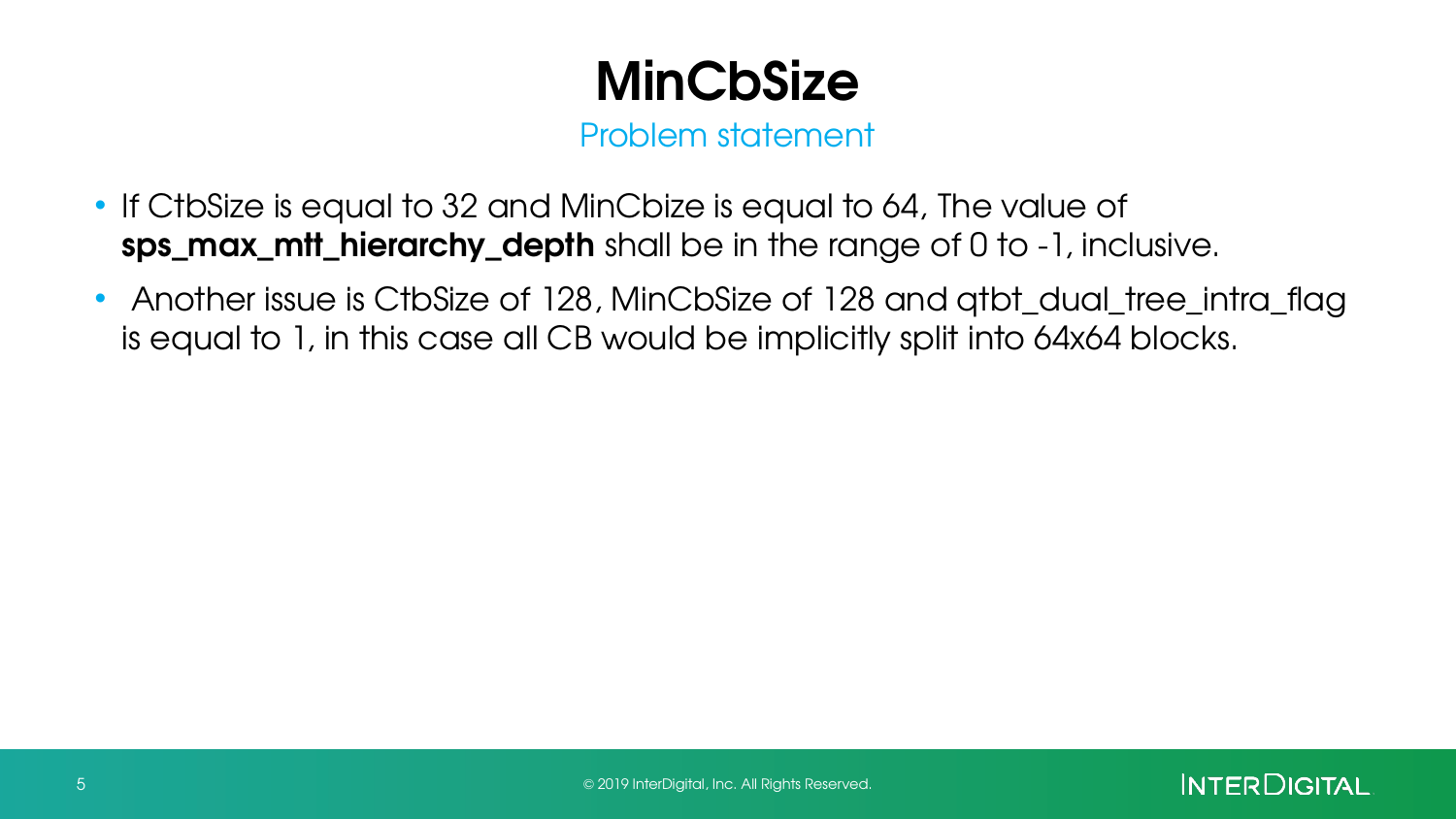

# MinCbSize Problem statement
If CtbSize is equal to 32 and MinCbize is equal to 64, The value of sps_max_mtt_hierarchy_depth shall be in the range of 0 to -1, inclusive.
 Another issue is CtbSize of 128, MinCbSize of 128 and qtbt_dual_tree_intra_flag is equal to 1, in this case all CB would be implicitly split into 64x64 blocks.

5
© 2019 InterDigital, Inc. All Rights Reserved.